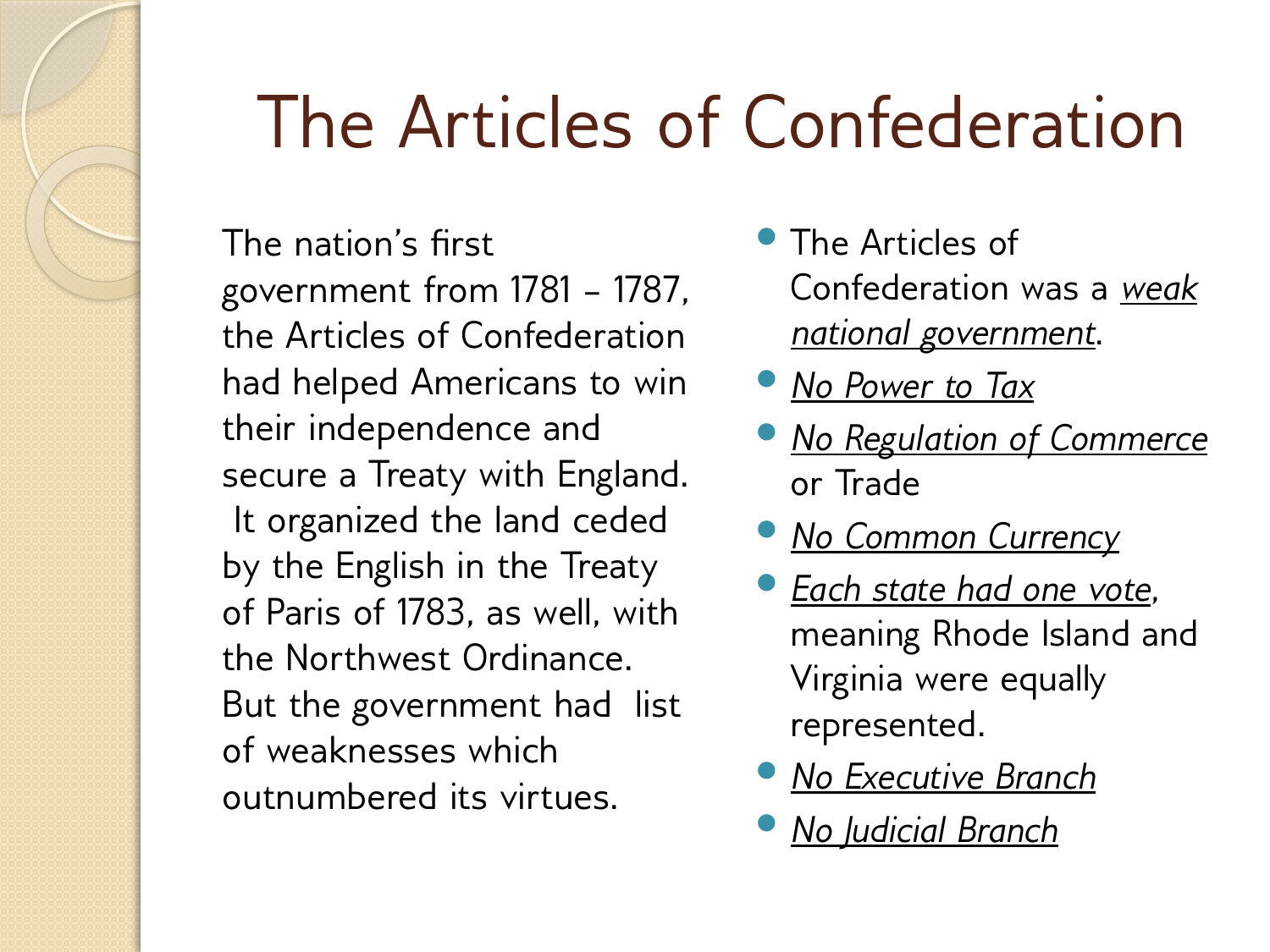

# The Articles of Confederation
The nation’s first government from 1781 – 1787, the Articles of Confederation had helped Americans to win their independence and secure a Treaty with England.  It organized the land ceded by the English in the Treaty of Paris of 1783, as well, with the Northwest Ordinance. But the government had  list of weaknesses which outnumbered its virtues.
The Articles of Confederation was a weak national government.
No Power to Tax
No Regulation of Commerce or Trade
No Common Currency
Each state had one vote, meaning Rhode Island and Virginia were equally represented.
No Executive Branch
No Judicial Branch